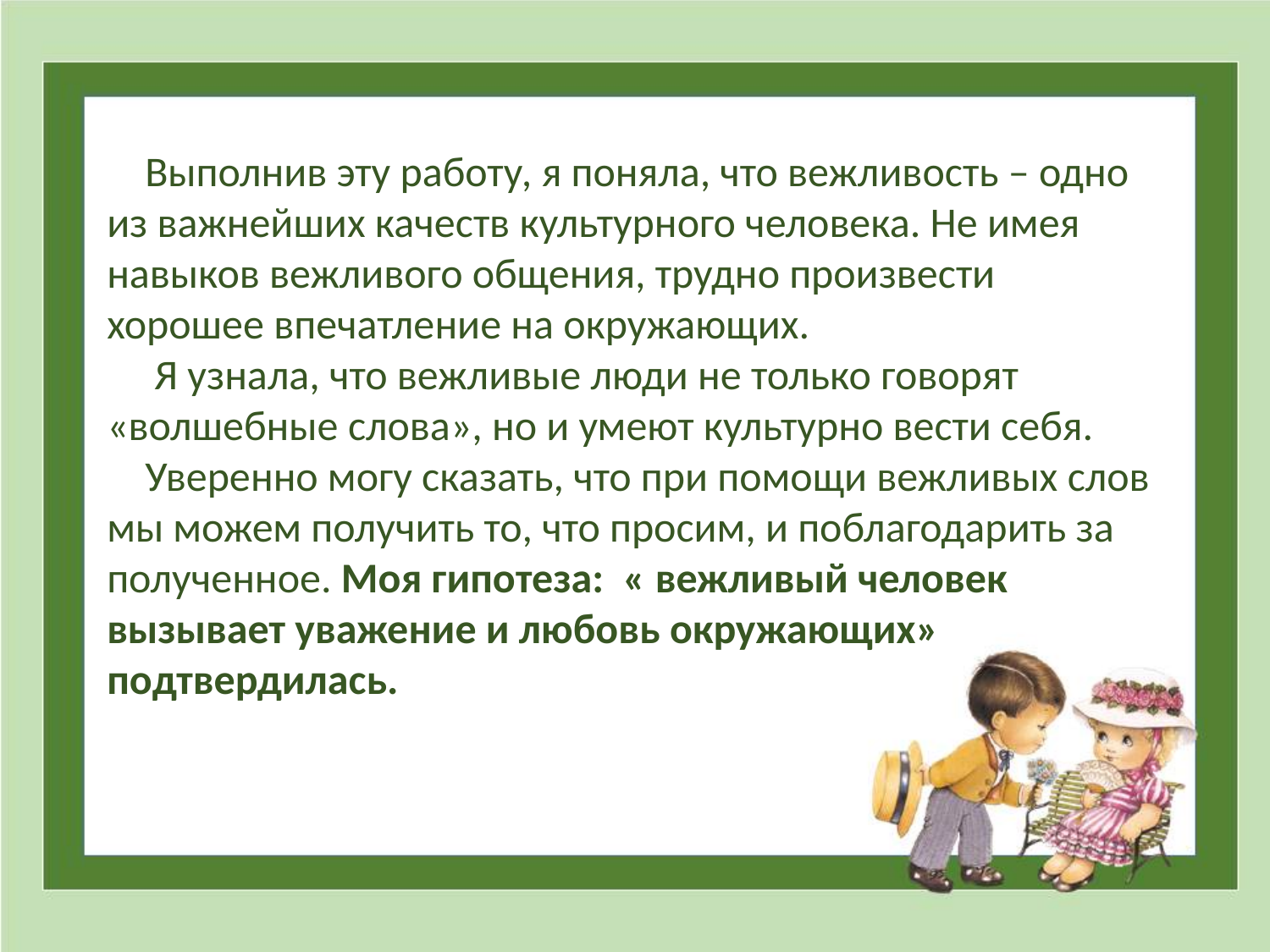

Выполнив эту работу, я поняла, что вежливость – одно из важнейших качеств культурного человека. Не имея навыков вежливого общения, трудно произвести хорошее впечатление на окружающих.
     Я узнала, что вежливые люди не только говорят «волшебные слова», но и умеют культурно вести себя.
    Уверенно могу сказать, что при помощи вежливых слов мы можем получить то, что просим, и поблагодарить за полученное. Моя гипотеза:  « вежливый человек вызывает уважение и любовь окружающих» подтвердилась.